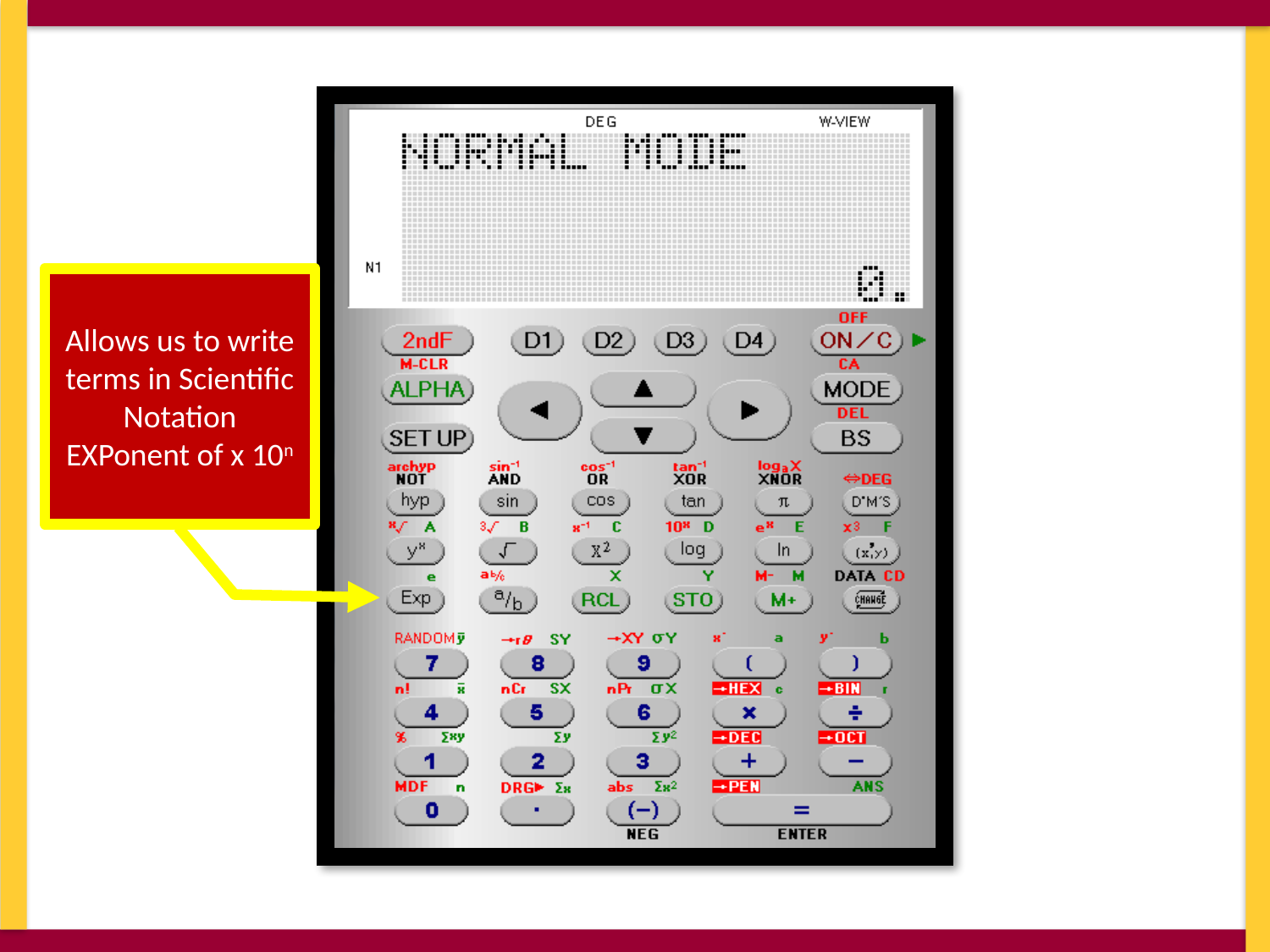

Allows us to write terms in Scientific Notation
EXPonent of x 10n